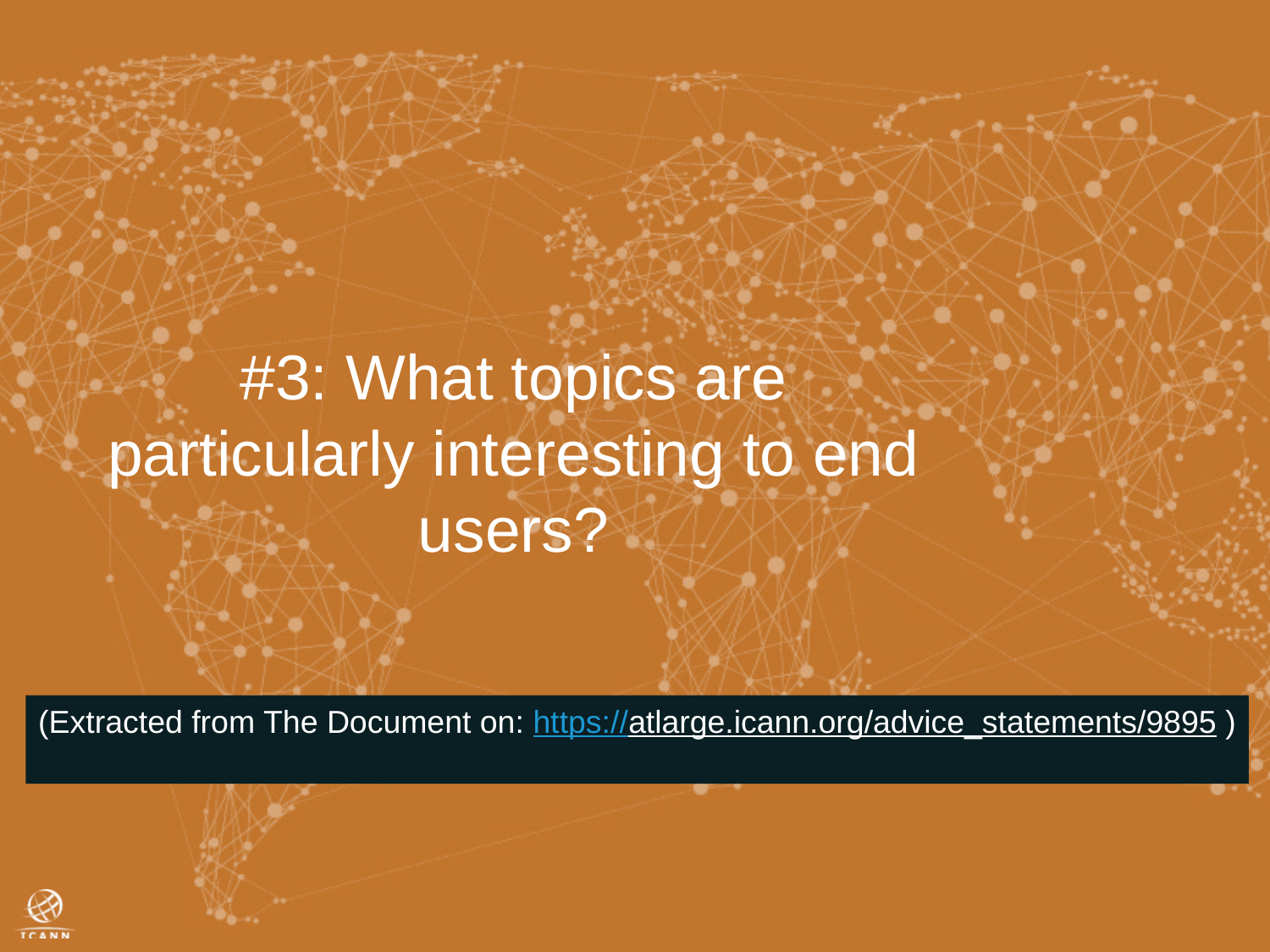

#3: What topics are particularly interesting to end users?
(Extracted from The Document on: https://atlarge.icann.org/advice_statements/9895 )